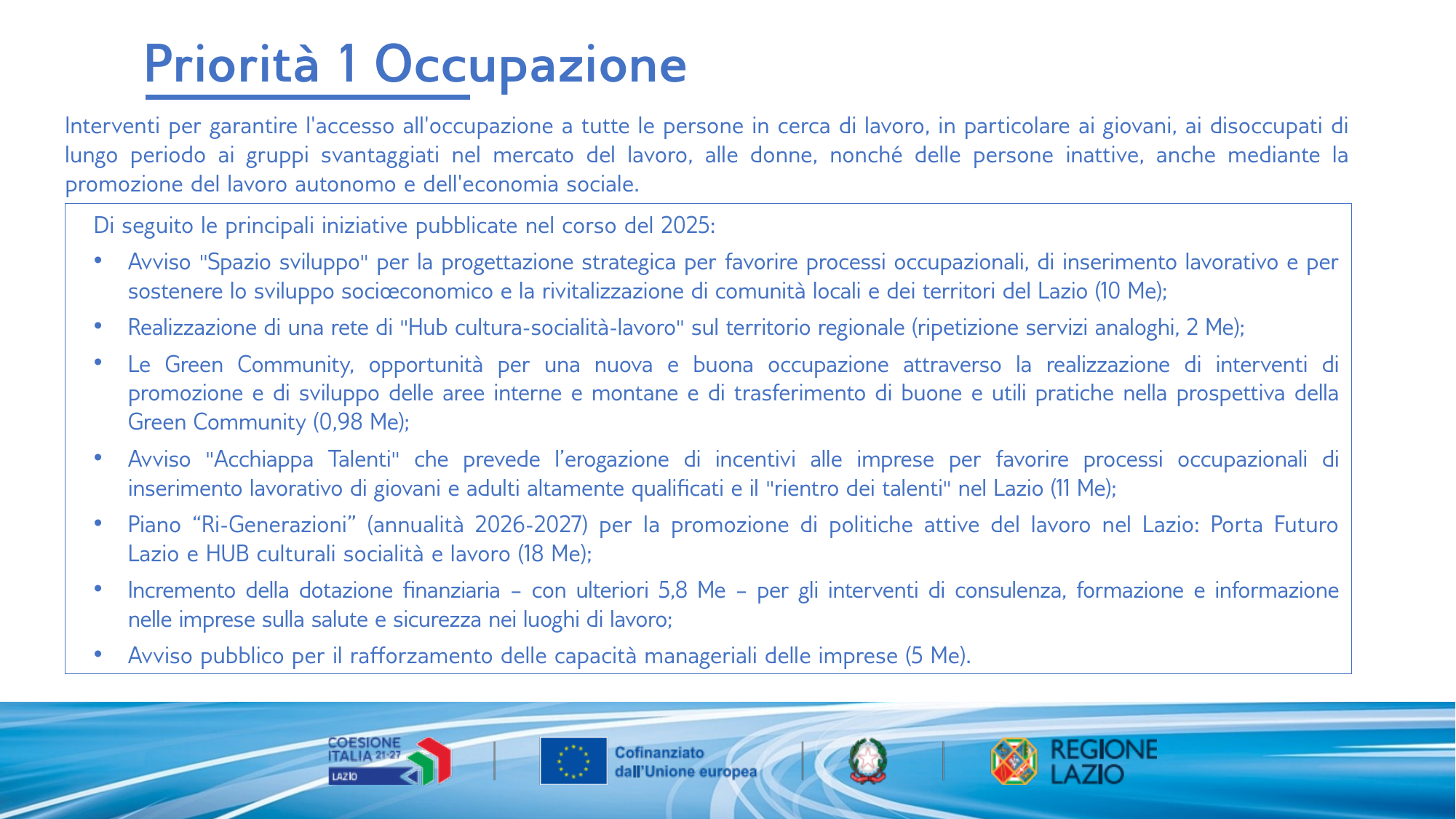

Priorità 1 Occupazione
Interventi per garantire l'accesso all'occupazione a tutte le persone in cerca di lavoro, in particolare ai giovani, ai disoccupati di lungo periodo ai gruppi svantaggiati nel mercato del lavoro, alle donne, nonché delle persone inattive, anche mediante la promozione del lavoro autonomo e dell'economia sociale.
Di seguito le principali iniziative pubblicate nel corso del 2025:
Avviso "Spazio sviluppo" per la progettazione strategica per favorire processi occupazionali, di inserimento lavorativo e per sostenere lo sviluppo socioeconomico e la rivitalizzazione di comunità locali e dei territori del Lazio (10 Me);
Realizzazione di una rete di "Hub cultura-socialità-lavoro" sul territorio regionale (ripetizione servizi analoghi, 2 Me);
	Le Green Community, opportunità per una nuova e buona occupazione attraverso la realizzazione di interventi di promozione e di sviluppo delle aree interne e montane e di trasferimento di buone e utili pratiche nella prospettiva della Green Community (0,98 Me);
Avviso "Acchiappa Talenti" che prevede l’erogazione di incentivi alle imprese per favorire processi occupazionali di inserimento lavorativo di giovani e adulti altamente qualificati e il "rientro dei talenti" nel Lazio (11 Me);
Piano “Ri-Generazioni” (annualità 2026-2027) per la promozione di politiche attive del lavoro nel Lazio: Porta Futuro Lazio e HUB culturali socialità e lavoro (18 Me);
Incremento della dotazione finanziaria – con ulteriori 5,8 Me – per gli interventi di consulenza, formazione e informazione nelle imprese sulla salute e sicurezza nei luoghi di lavoro;
Avviso pubblico per il rafforzamento delle capacità manageriali delle imprese (5 Me).